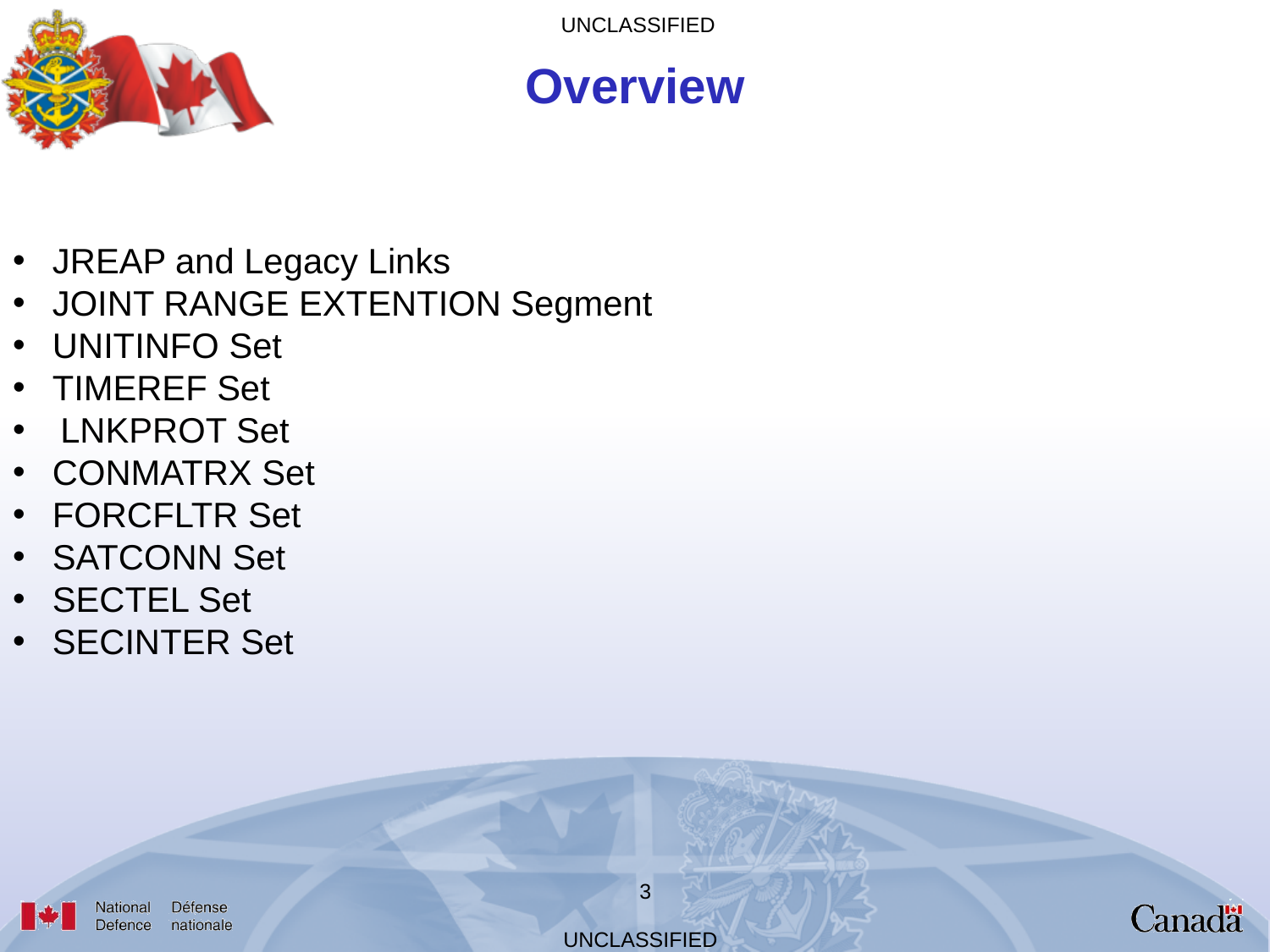

Overview
JREAP and Legacy Links
JOINT RANGE EXTENTION Segment
UNITINFO Set
TIMEREF Set
LNKPROT Set
CONMATRX Set
FORCFLTR Set
SATCONN Set
SECTEL Set
SECINTER Set